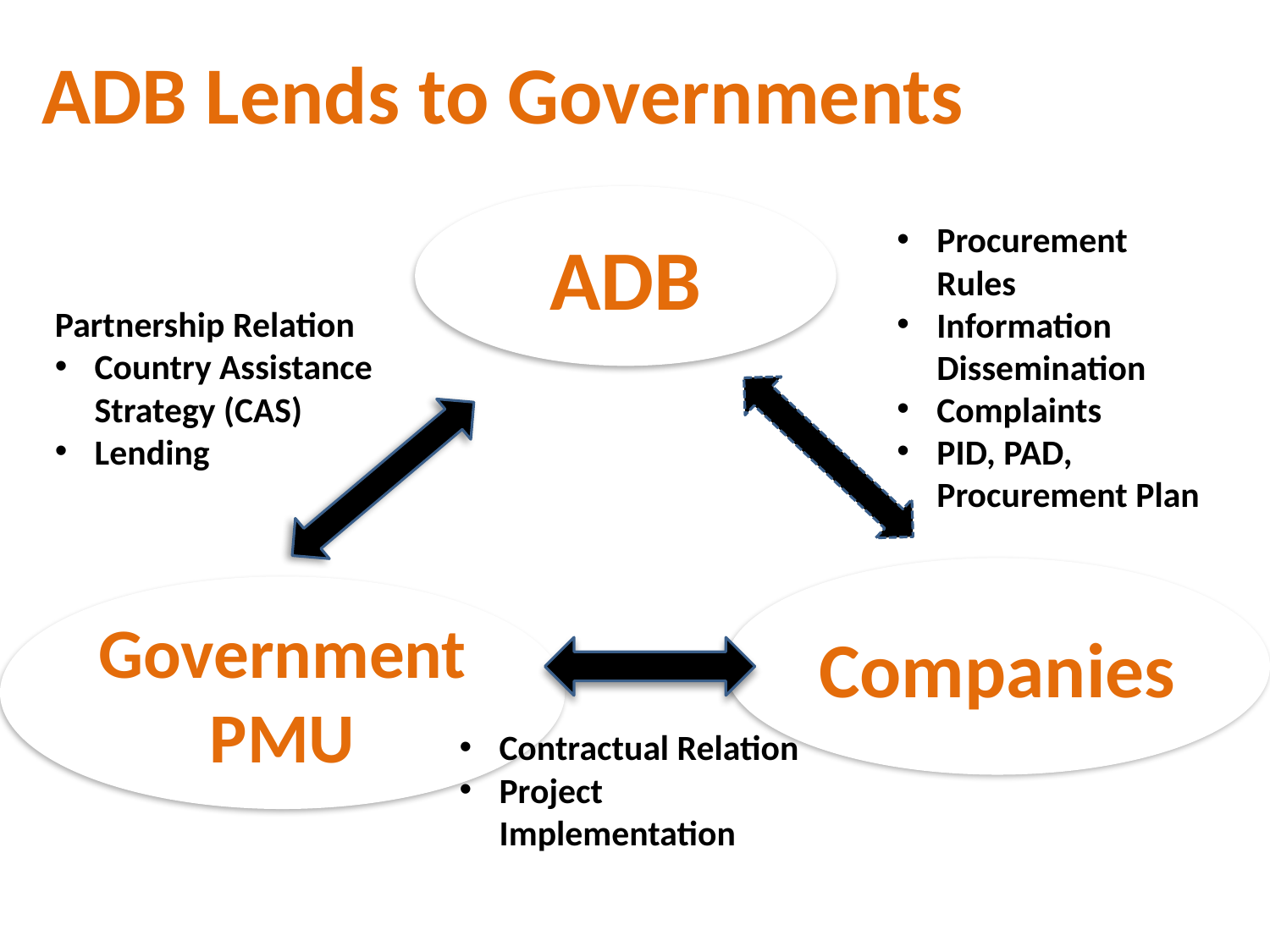

ADB Lends to Governments
ADB
Procurement Rules
Information Dissemination
Complaints
PID, PAD, Procurement Plan
Partnership Relation
Country Assistance Strategy (CAS)
Lending

Companies
Government PMU

Contractual Relation
Project Implementation